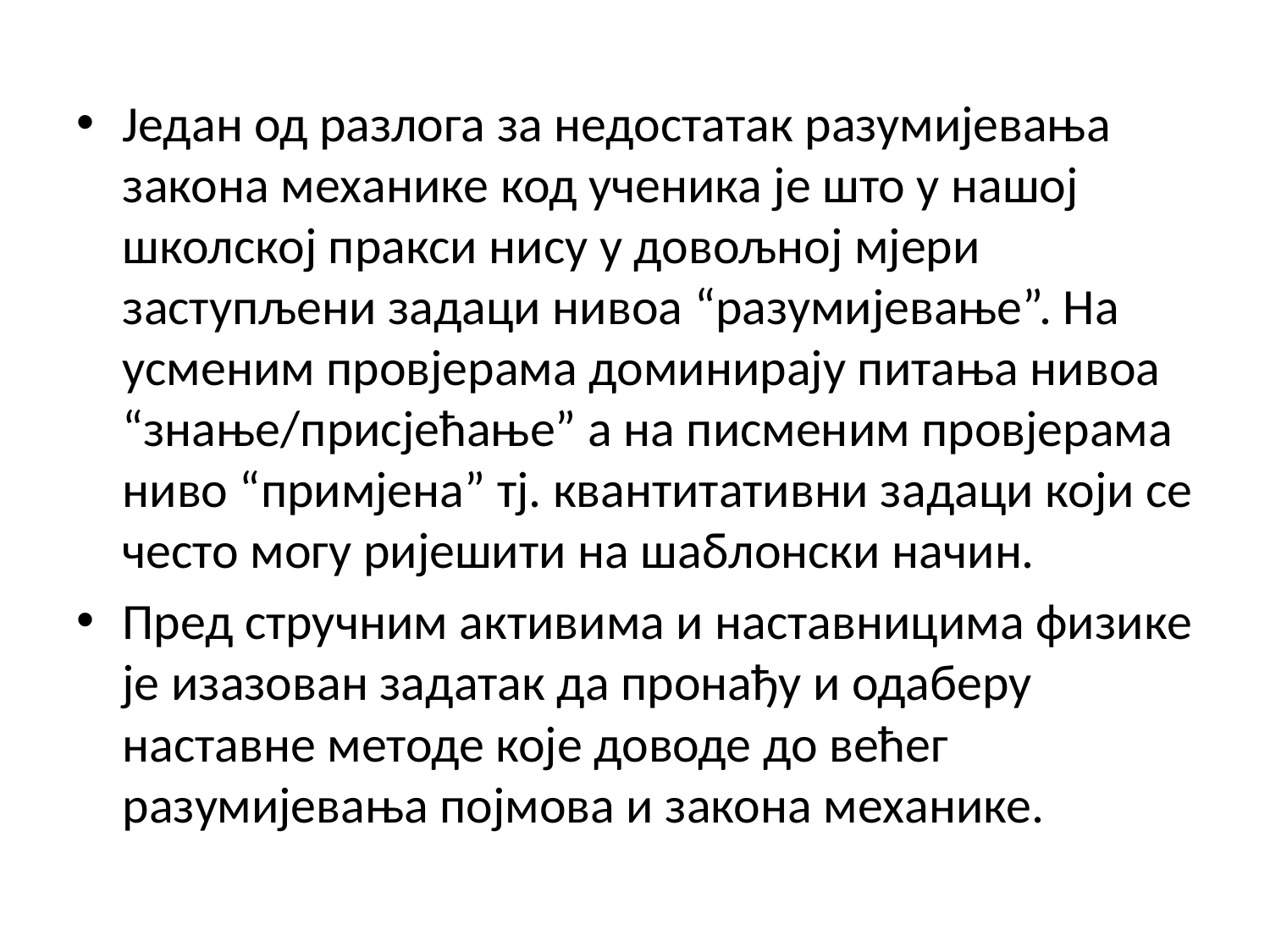

Један од разлога за недостатак разумијевања закона механике код ученика је што у нашој школској пракси нису у довољној мјери заступљени задаци нивоа “разумијевање”. На усменим провјерама доминирају питања нивоа “знање/присјећање” а на писменим провјерама ниво “примјена” тј. квантитативни задаци који се често могу ријешити на шаблонски начин.
Пред стручним активима и наставницима физике је изазован задатак да пронађу и одаберу наставне методе које доводе до већег разумијевања појмова и закона механике.